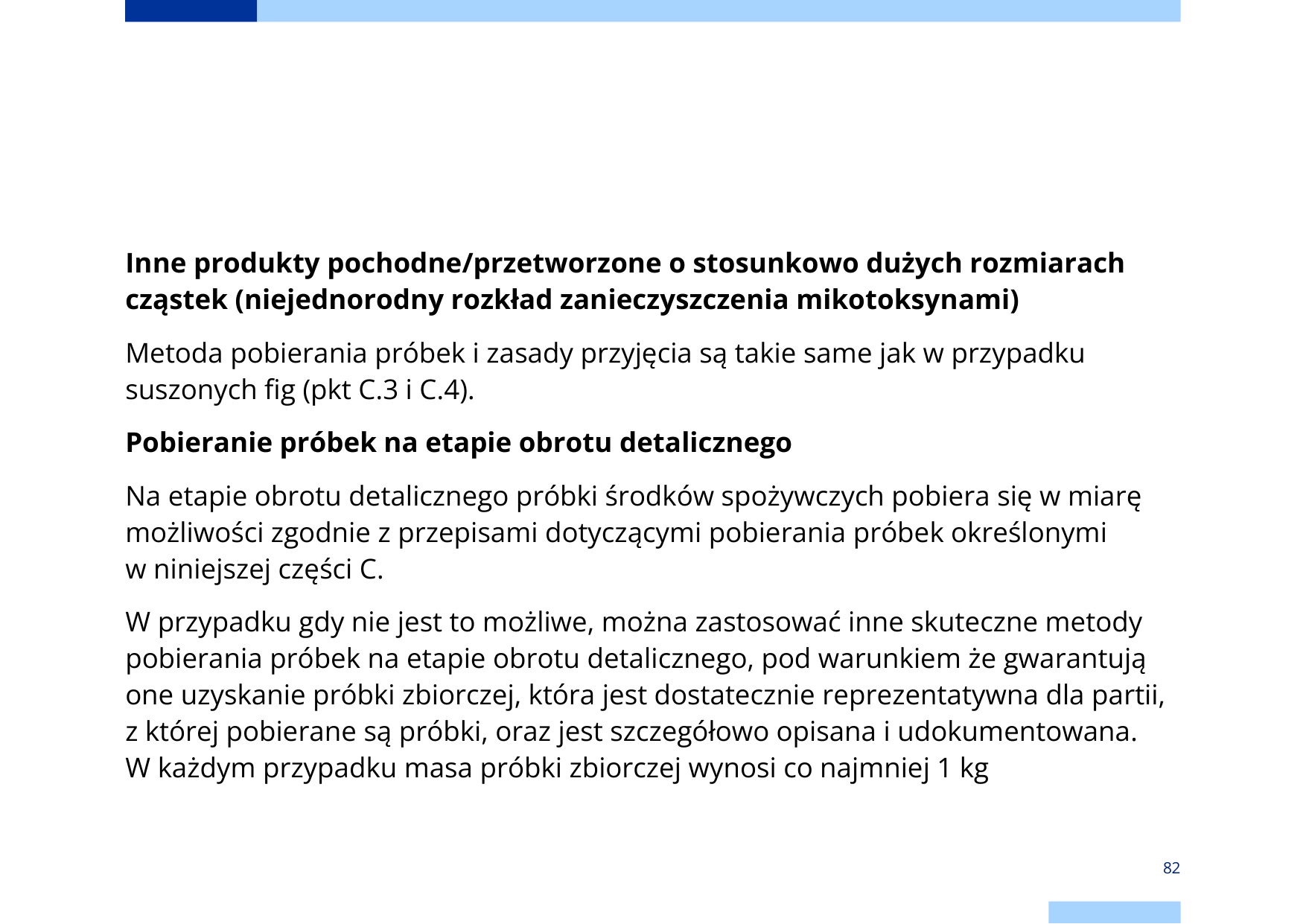

#
Inne produkty pochodne/przetworzone o stosunkowo dużych rozmiarach cząstek (niejednorodny rozkład zanieczyszczenia mikotoksynami)
Metoda pobierania próbek i zasady przyjęcia są takie same jak w przypadku suszonych fig (pkt C.3 i C.4).
Pobieranie próbek na etapie obrotu detalicznego
Na etapie obrotu detalicznego próbki środków spożywczych pobiera się w miarę możliwości zgodnie z przepisami dotyczącymi pobierania próbek określonymi w niniejszej części C.
W przypadku gdy nie jest to możliwe, można zastosować inne skuteczne metody pobierania próbek na etapie obrotu detalicznego, pod warunkiem że gwarantują one uzyskanie próbki zbiorczej, która jest dostatecznie reprezentatywna dla partii, z której pobierane są próbki, oraz jest szczegółowo opisana i udokumentowana. W każdym przypadku masa próbki zbiorczej wynosi co najmniej 1 kg

82